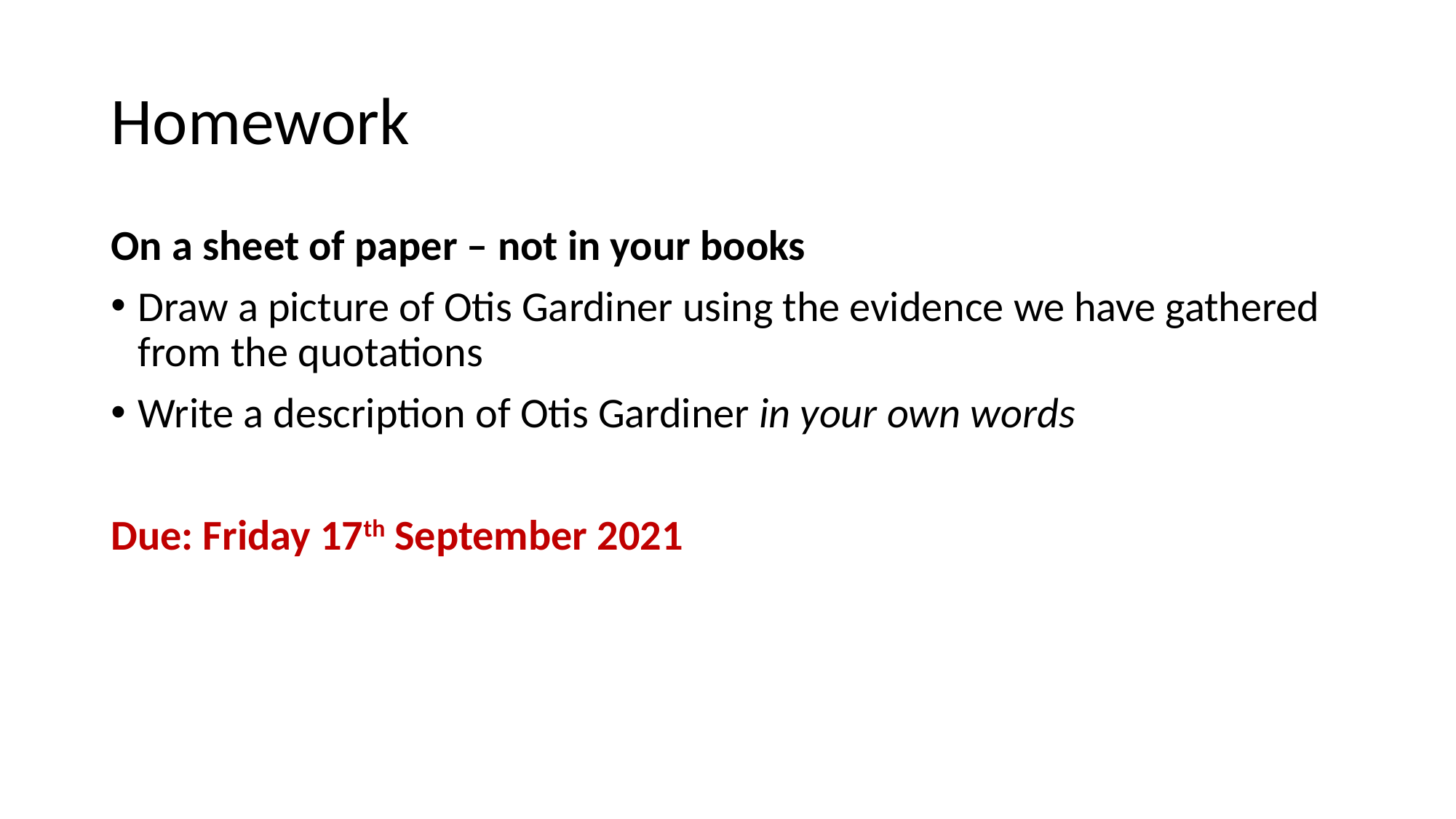

# Homework
On a sheet of paper – not in your books
Draw a picture of Otis Gardiner using the evidence we have gathered from the quotations
Write a description of Otis Gardiner in your own words

Due: Friday 17th September 2021